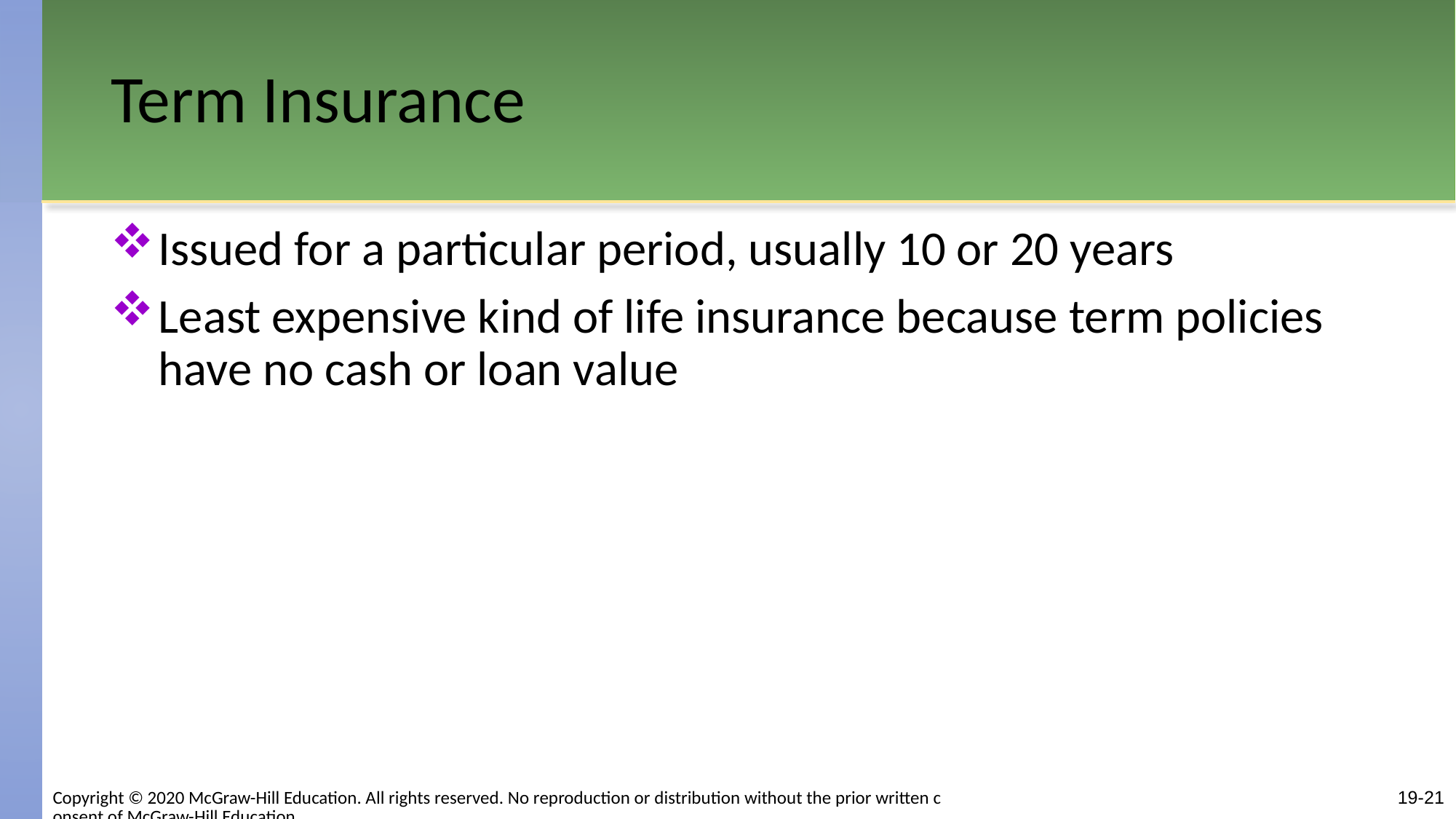

# Term Insurance
Issued for a particular period, usually 10 or 20 years
Least expensive kind of life insurance because term policies have no cash or loan value

Copyright © 2020 McGraw-Hill Education. All rights reserved. No reproduction or distribution without the prior written consent of McGraw-Hill Education.
19-21